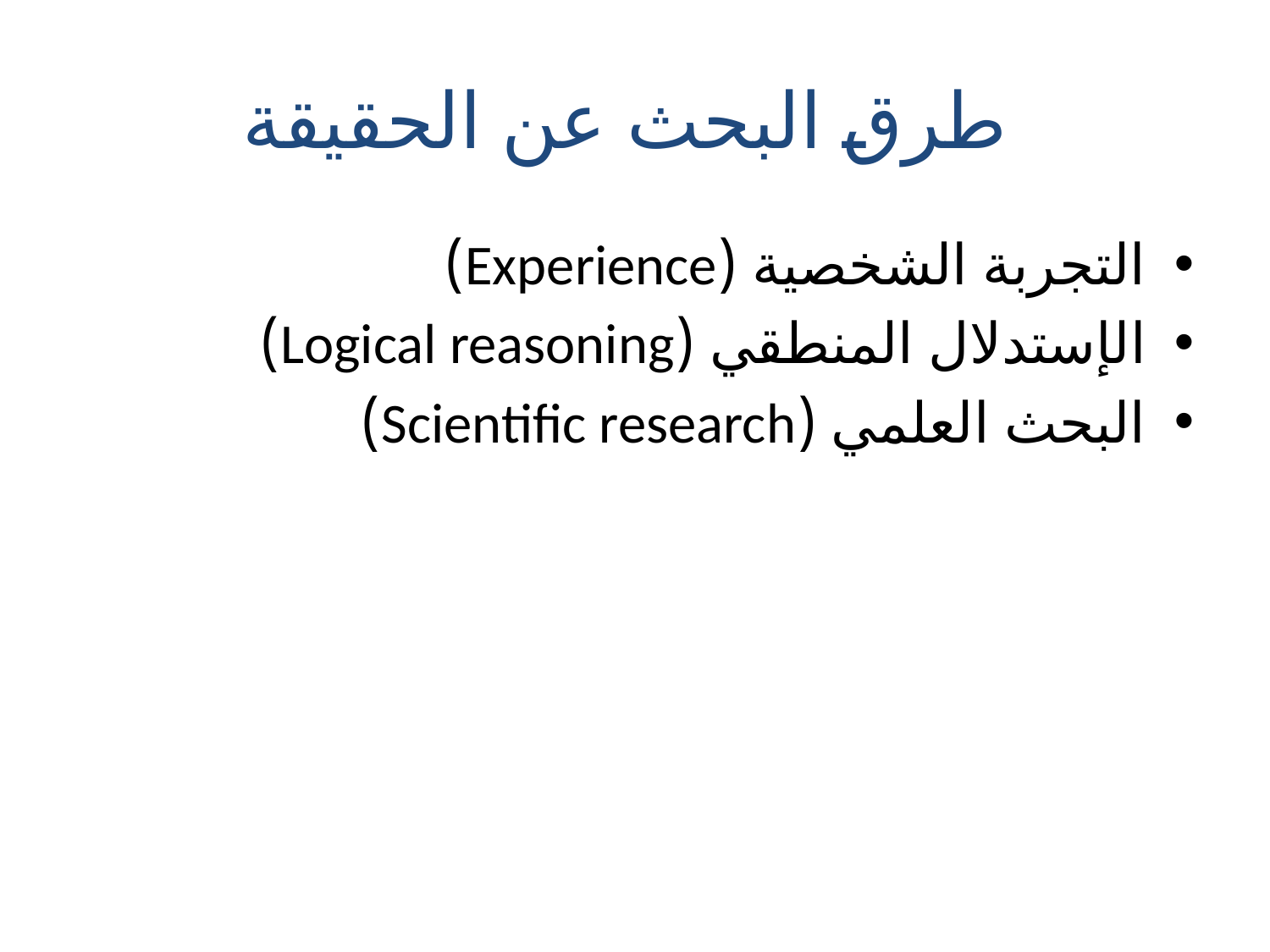

# طرق البحث عن الحقيقة
التجربة الشخصية (Experience)
الإستدلال المنطقي (Logical reasoning)
البحث العلمي (Scientific research)